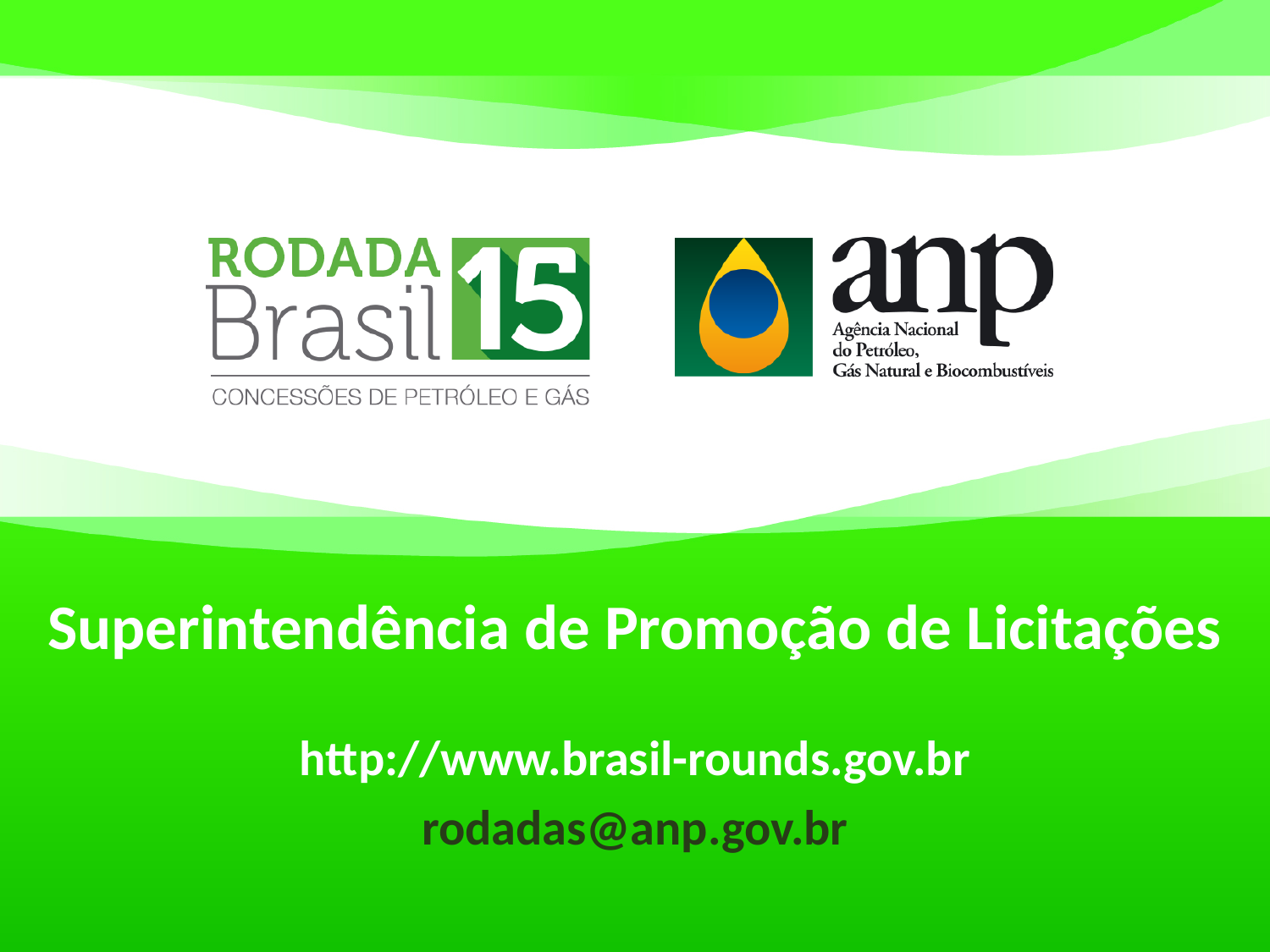

Superintendência de Promoção de Licitações

http://www.brasil-rounds.gov.br
rodadas@anp.gov.br